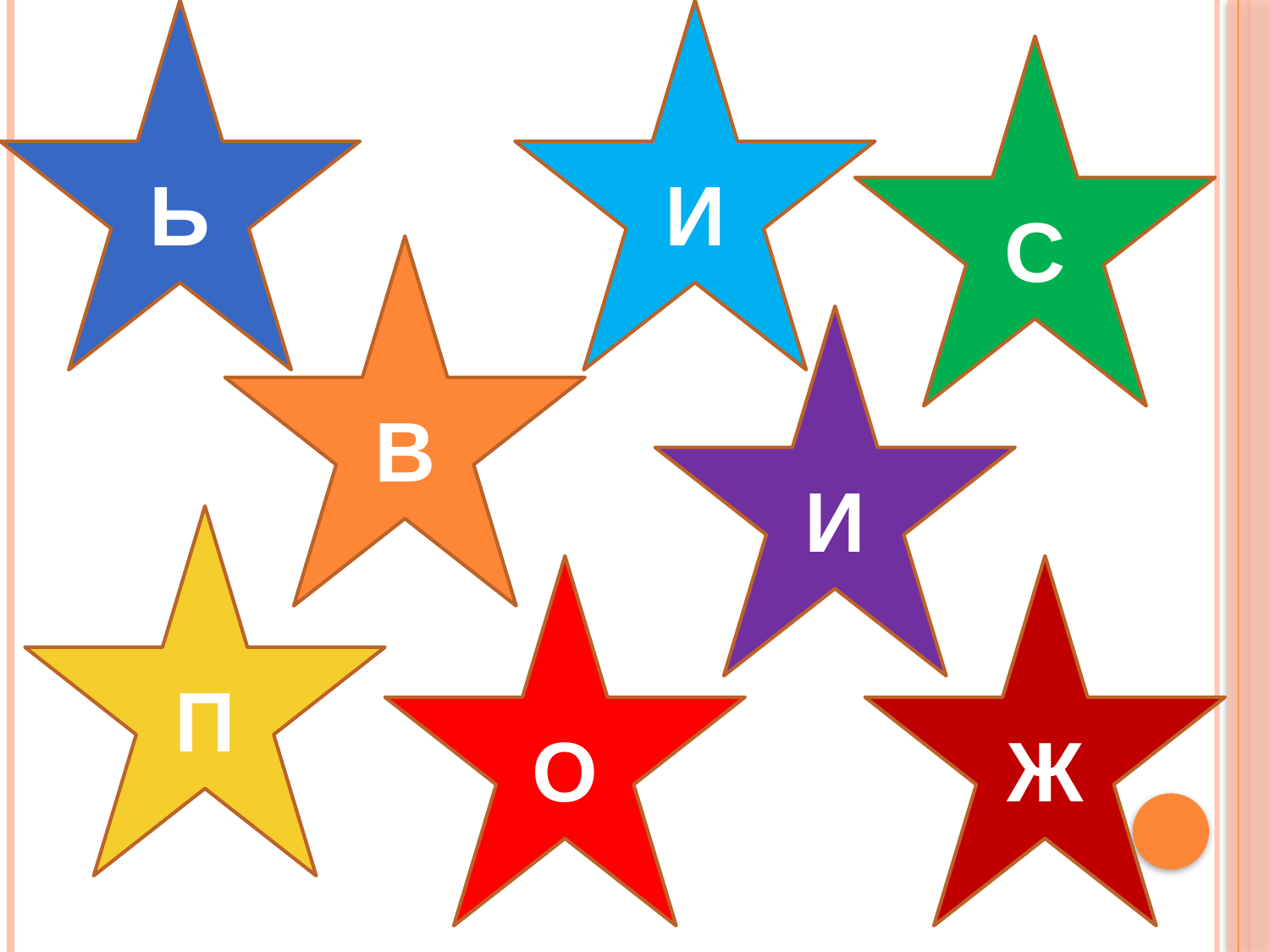

Ь
И
С
В
И
П
О
Ж